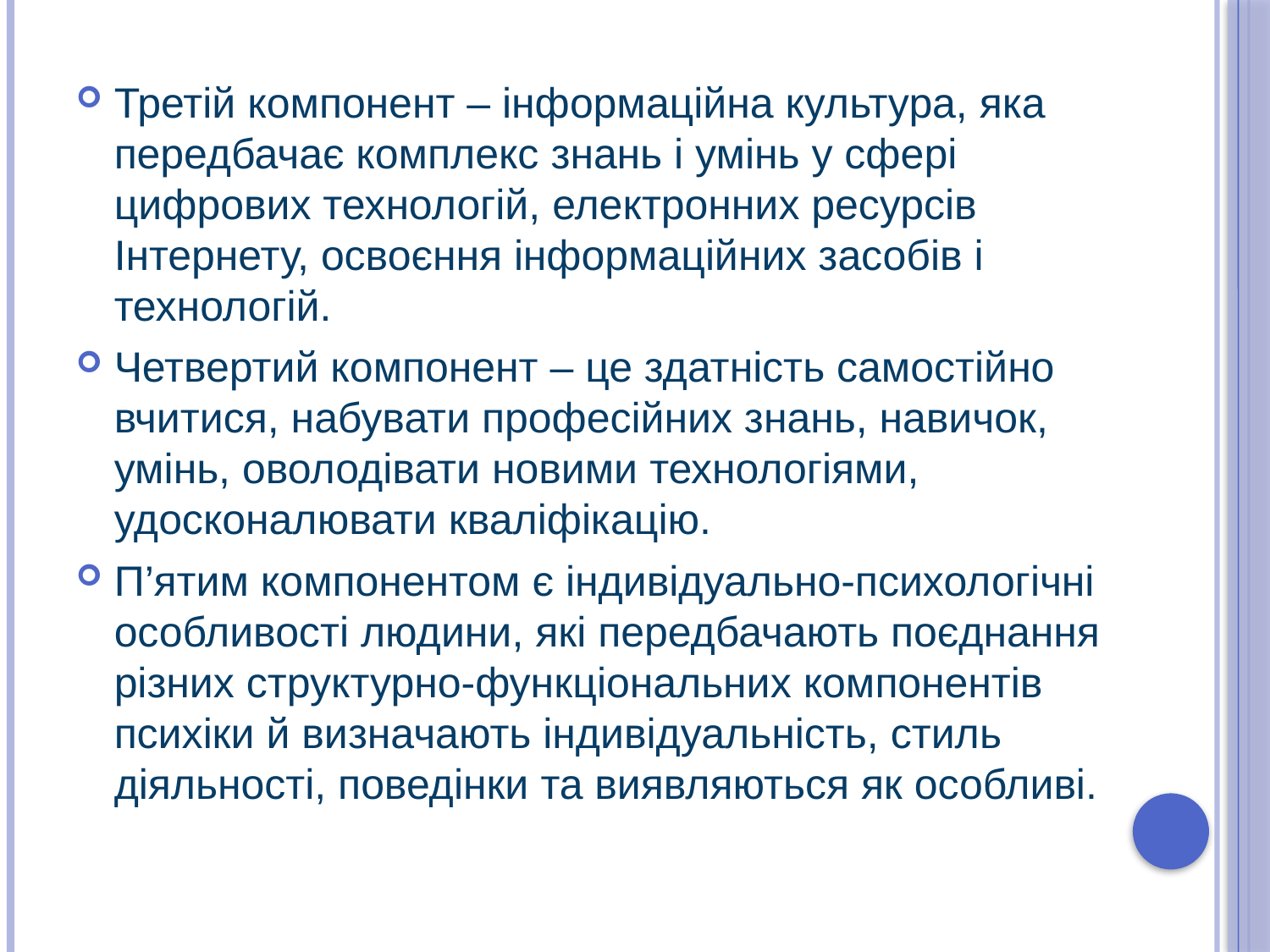

Третій компонент – інформаційна культура, яка передбачає комплекс знань і умінь у сфері цифрових технологій, електронних ресурсів Інтернету, освоєння інформаційних засобів і технологій.
Четвертий компонент – це здатність самостійно вчитися, набувати професійних знань, навичок, умінь, оволодівати новими технологіями, удосконалювати кваліфікацію.
П’ятим компонентом є індивідуально-психологічні особливості людини, які передбачають поєднання різних структурно-функціональних компонентів психіки й визначають індивідуальність, стиль діяльності, поведінки та виявляються як особливі.